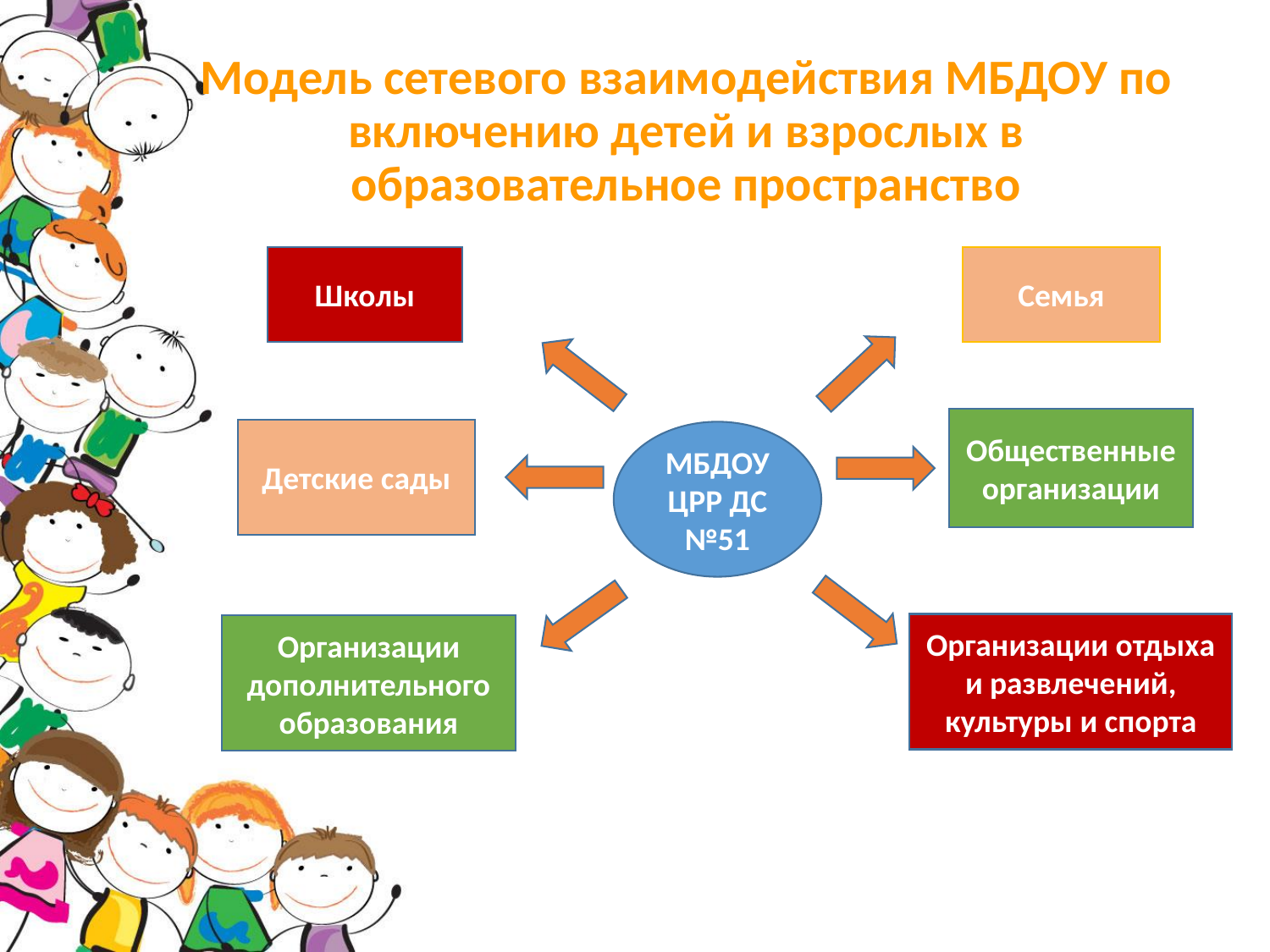

# Модель сетевого взаимодействия МБДОУ по включению детей и взрослых в образовательное пространство
Школы
Семья

Общественные организации
Детские сады
МБДОУ ЦРР ДС №51

Организации отдыха и развлечений, культуры и спорта
Организации дополнительного образования